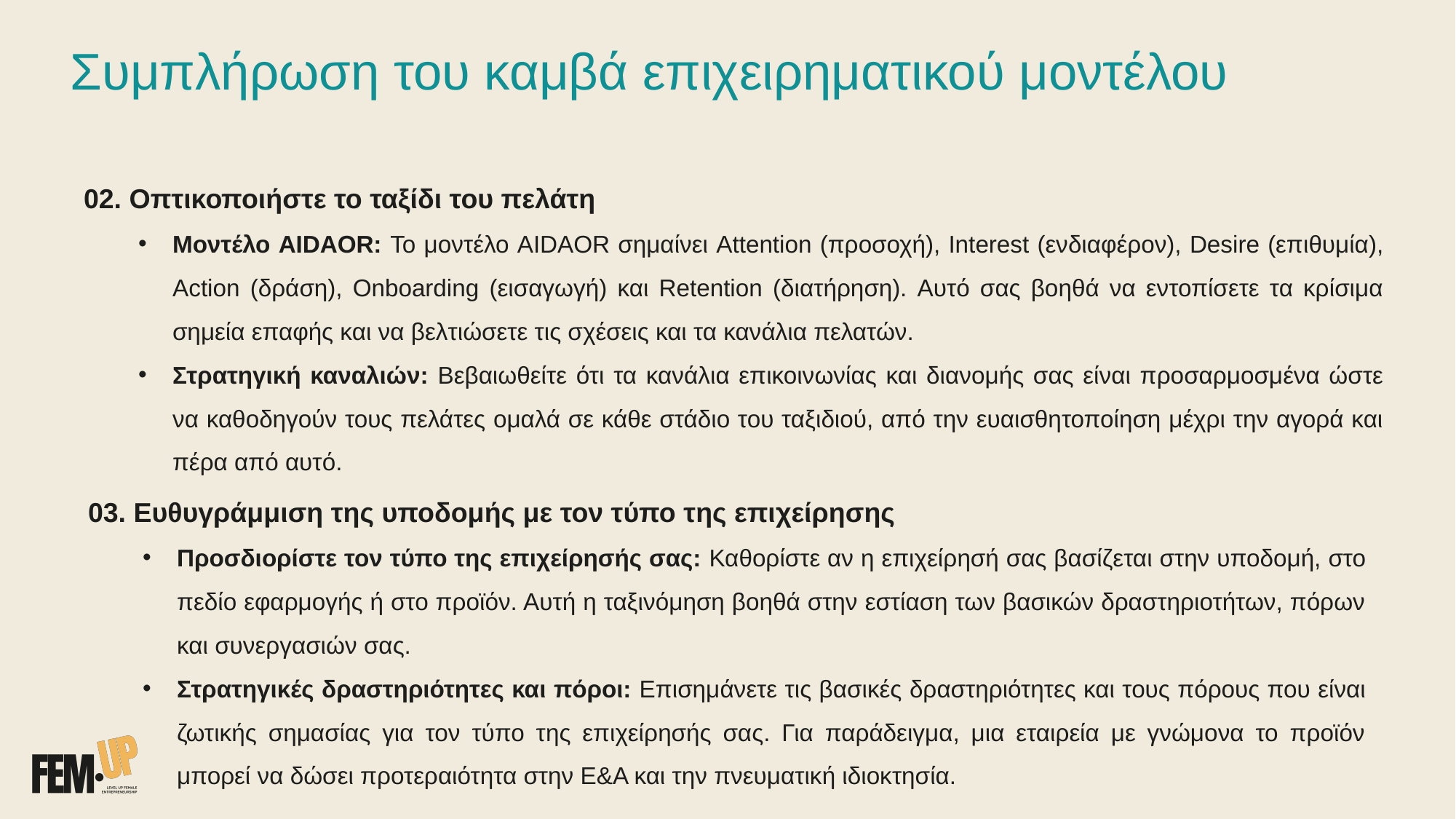

# Συμπλήρωση του καμβά επιχειρηματικού μοντέλου
02. Οπτικοποιήστε το ταξίδι του πελάτη
Μοντέλο AIDAOR: Το μοντέλο AIDAOR σημαίνει Attention (προσοχή), Interest (ενδιαφέρον), Desire (επιθυμία), Action (δράση), Onboarding (εισαγωγή) και Retention (διατήρηση). Αυτό σας βοηθά να εντοπίσετε τα κρίσιμα σημεία επαφής και να βελτιώσετε τις σχέσεις και τα κανάλια πελατών.
Στρατηγική καναλιών: Βεβαιωθείτε ότι τα κανάλια επικοινωνίας και διανομής σας είναι προσαρμοσμένα ώστε να καθοδηγούν τους πελάτες ομαλά σε κάθε στάδιο του ταξιδιού, από την ευαισθητοποίηση μέχρι την αγορά και πέρα από αυτό.
03. Ευθυγράμμιση της υποδομής με τον τύπο της επιχείρησης
Προσδιορίστε τον τύπο της επιχείρησής σας: Καθορίστε αν η επιχείρησή σας βασίζεται στην υποδομή, στο πεδίο εφαρμογής ή στο προϊόν. Αυτή η ταξινόμηση βοηθά στην εστίαση των βασικών δραστηριοτήτων, πόρων και συνεργασιών σας.
Στρατηγικές δραστηριότητες και πόροι: Επισημάνετε τις βασικές δραστηριότητες και τους πόρους που είναι ζωτικής σημασίας για τον τύπο της επιχείρησής σας. Για παράδειγμα, μια εταιρεία με γνώμονα το προϊόν μπορεί να δώσει προτεραιότητα στην Ε&Α και την πνευματική ιδιοκτησία.